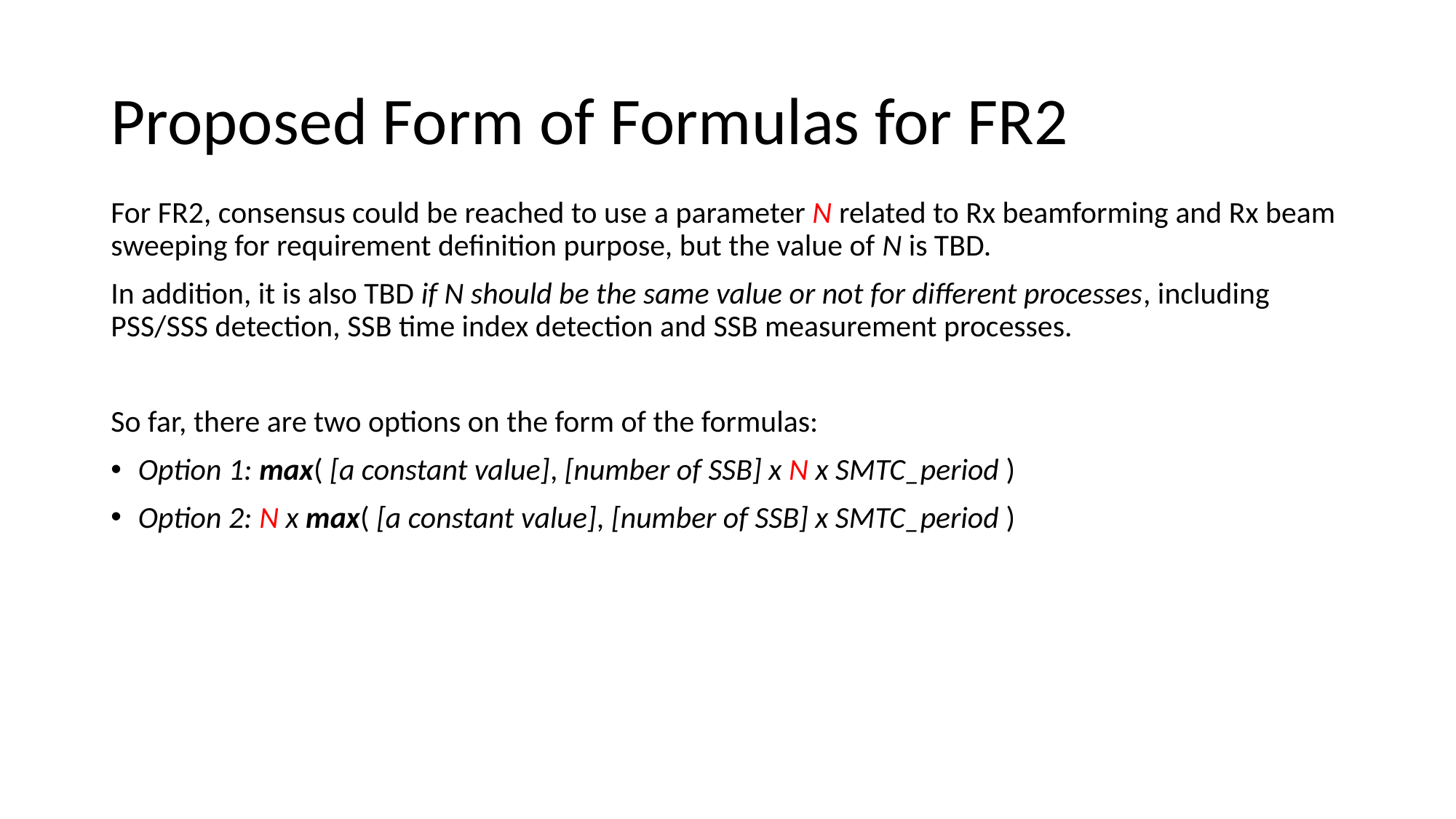

# Proposed Form of Formulas for FR2
For FR2, consensus could be reached to use a parameter N related to Rx beamforming and Rx beam sweeping for requirement definition purpose, but the value of N is TBD.
In addition, it is also TBD if N should be the same value or not for different processes, including PSS/SSS detection, SSB time index detection and SSB measurement processes.

So far, there are two options on the form of the formulas:
Option 1: max( [a constant value], [number of SSB] x N x SMTC_period )
Option 2: N x max( [a constant value], [number of SSB] x SMTC_period )